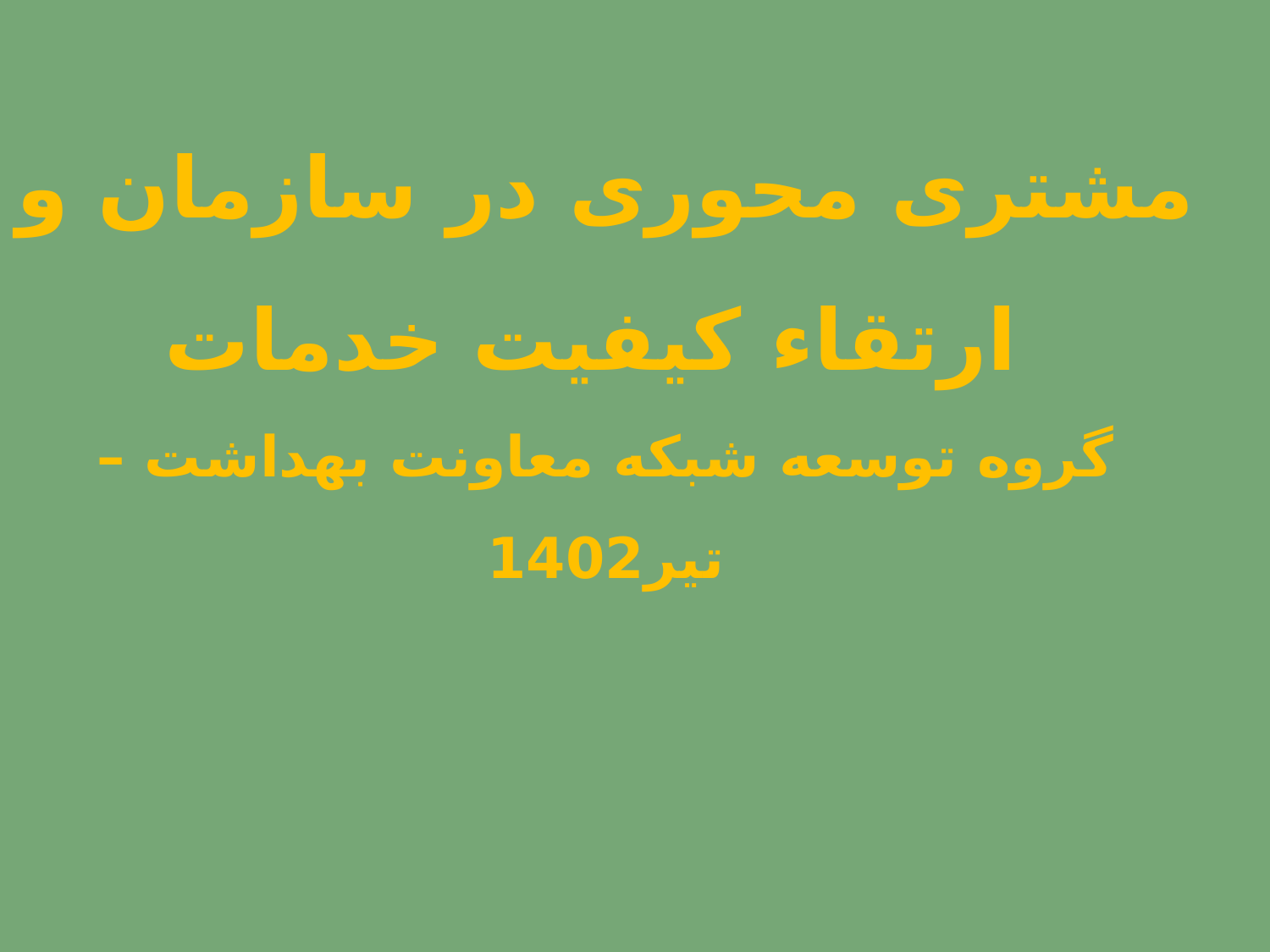

# مشتری محوری در سازمان و ارتقاء کیفیت خدمات گروه توسعه شبکه معاونت بهداشت –تیر1402